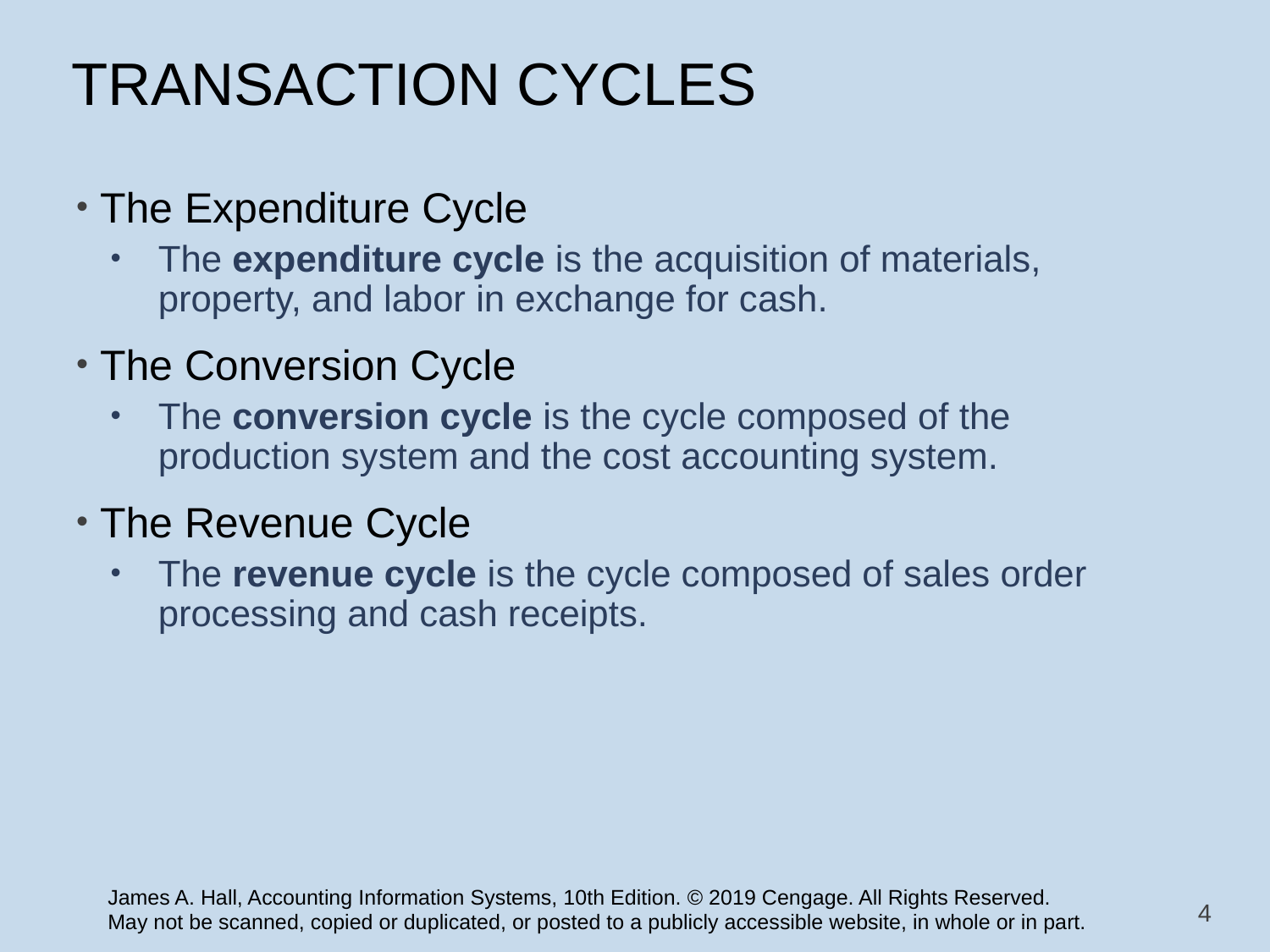

# TRANSACTION CYCLES
The Expenditure Cycle
The expenditure cycle is the acquisition of materials, property, and labor in exchange for cash.
The Conversion Cycle
The conversion cycle is the cycle composed of the production system and the cost accounting system.
The Revenue Cycle
The revenue cycle is the cycle composed of sales order processing and cash receipts.
4